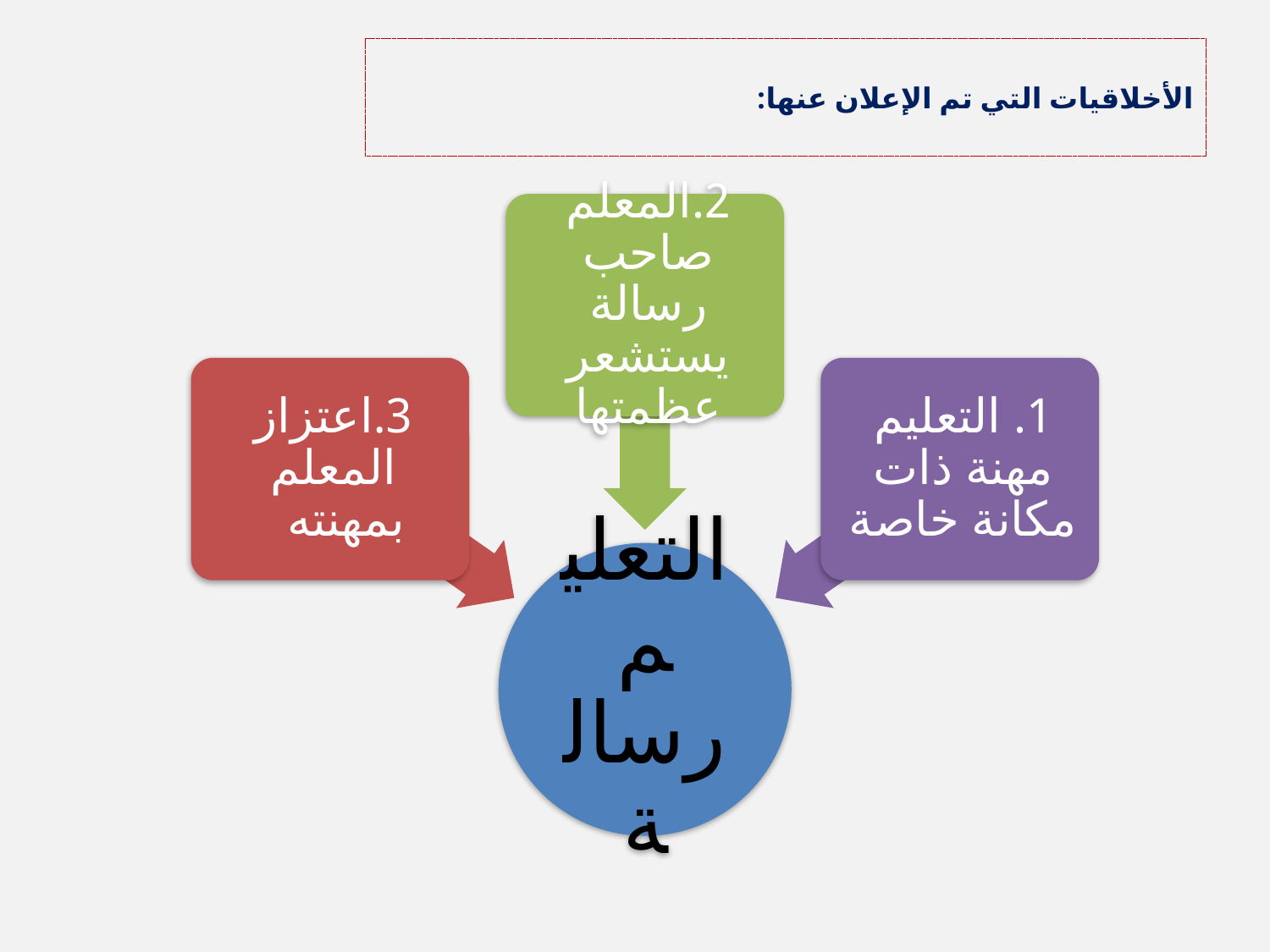

# الأخلاقيات التي تم الإعلان عنها:
التعليم رسالة
3.اعتزاز المعلم بمهنته
2.المعلم صاحب رسالة يستشعر عظمتها
1. التعليم مهنة ذات مكانة خاصة